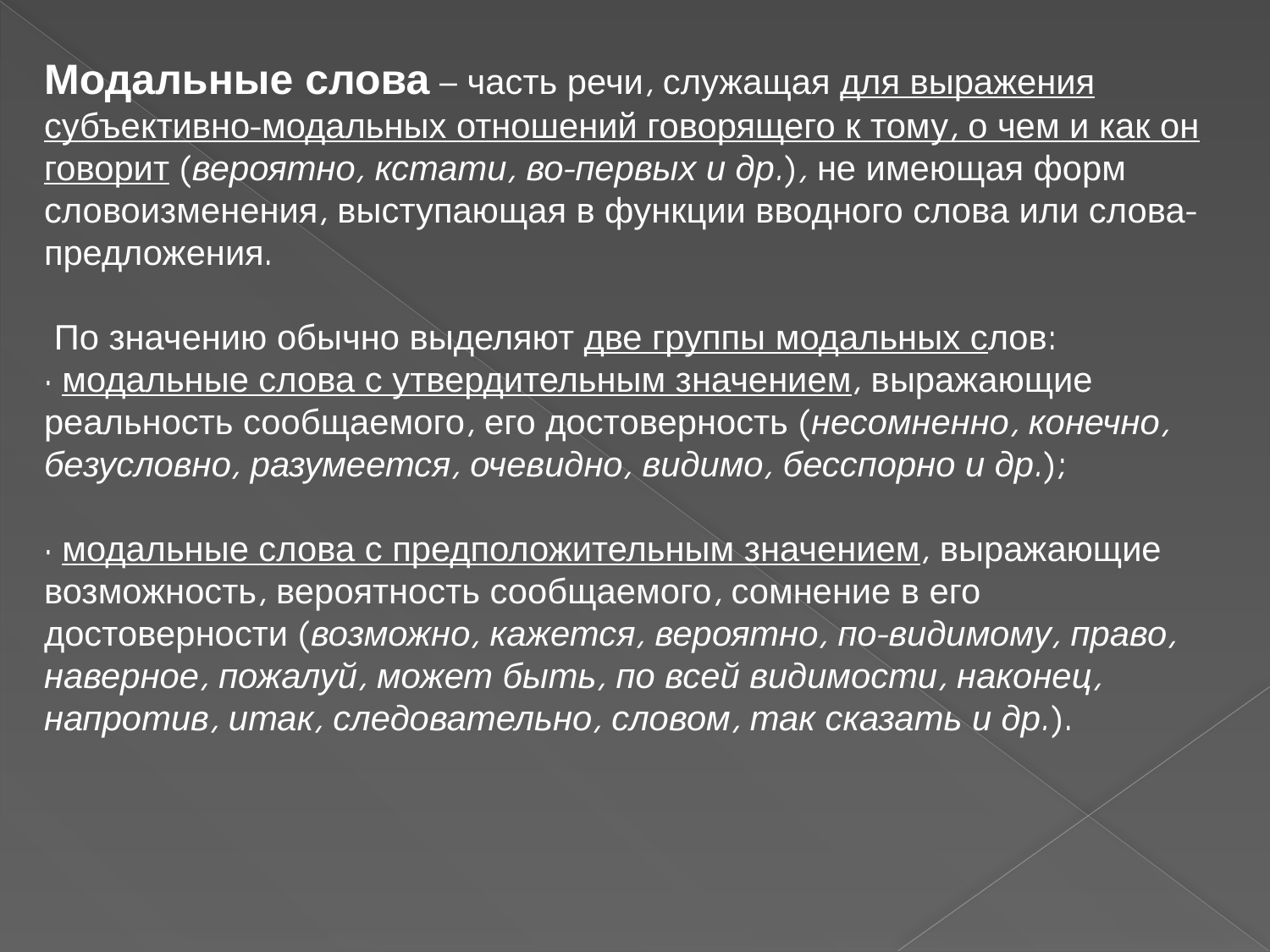

Модальные слова – часть речи, служащая для выражения субъективно-модальных отношений говорящего к тому, о чем и как он говорит (вероятно, кстати, во-первых и др.), не имеющая форм словоизменения, выступающая в функции вводного слова или слова-предложения.

 По значению обычно выделяют две группы модальных слов:
· модальные слова с утвердительным значением, выражающие реальность сообщаемого, его достоверность (несомненно, конечно, безусловно, разумеется, очевидно, видимо, бесспорно и др.);

· модальные слова с предположительным значением, выражающие возможность, вероятность сообщаемого, сомнение в его достоверности (возможно, кажется, вероятно, по-видимому, право, наверное, пожалуй, может быть, по всей видимости, наконец, напротив, итак, следовательно, словом, так сказать и др.).